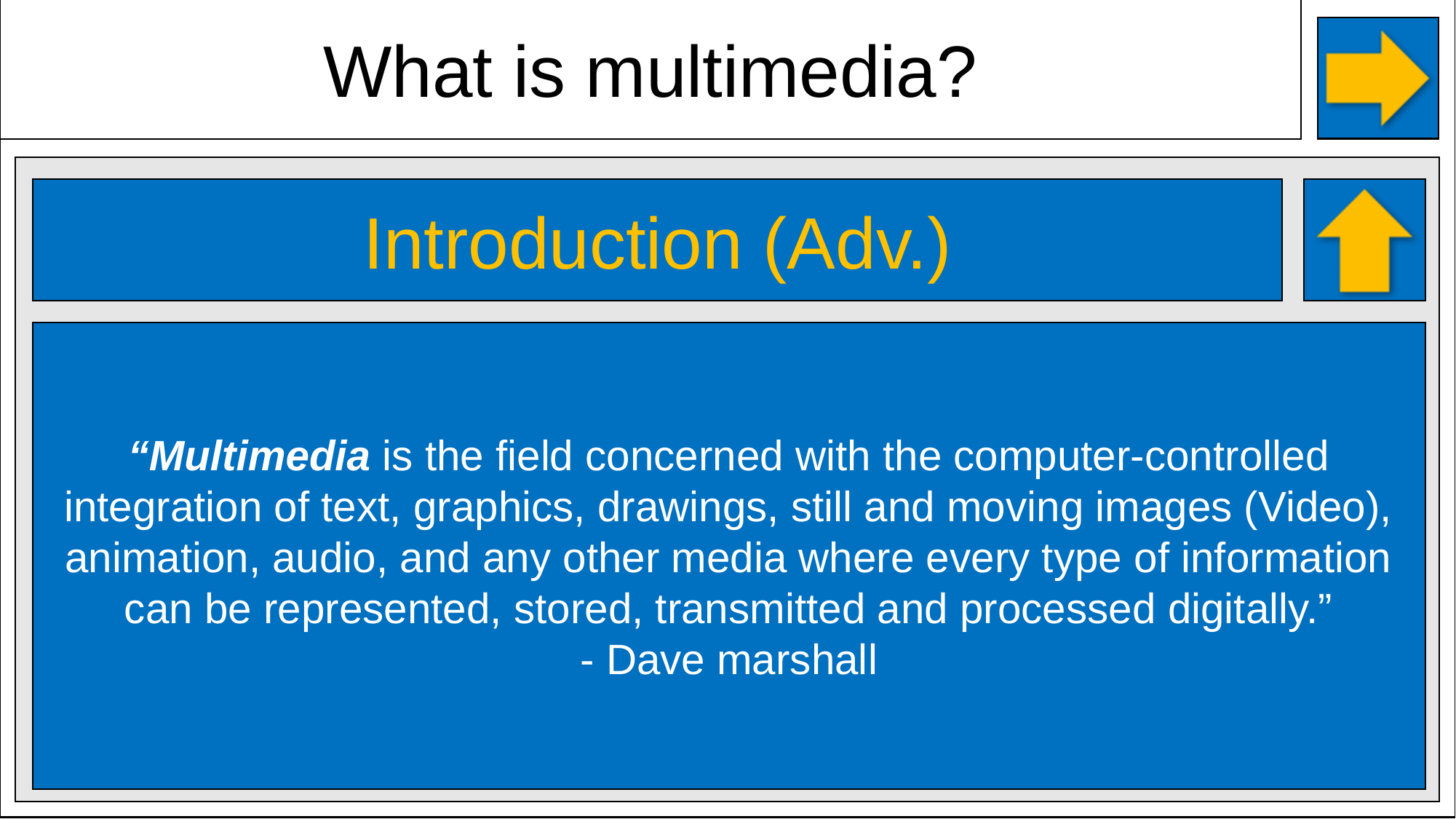

What is multimedia?

Introduction (Adv.)

“Multimedia is the field concerned with the computer-controlled integration of text, graphics, drawings, still and moving images (Video), animation, audio, and any other media where every type of information can be represented, stored, transmitted and processed digitally.”
- Dave marshall